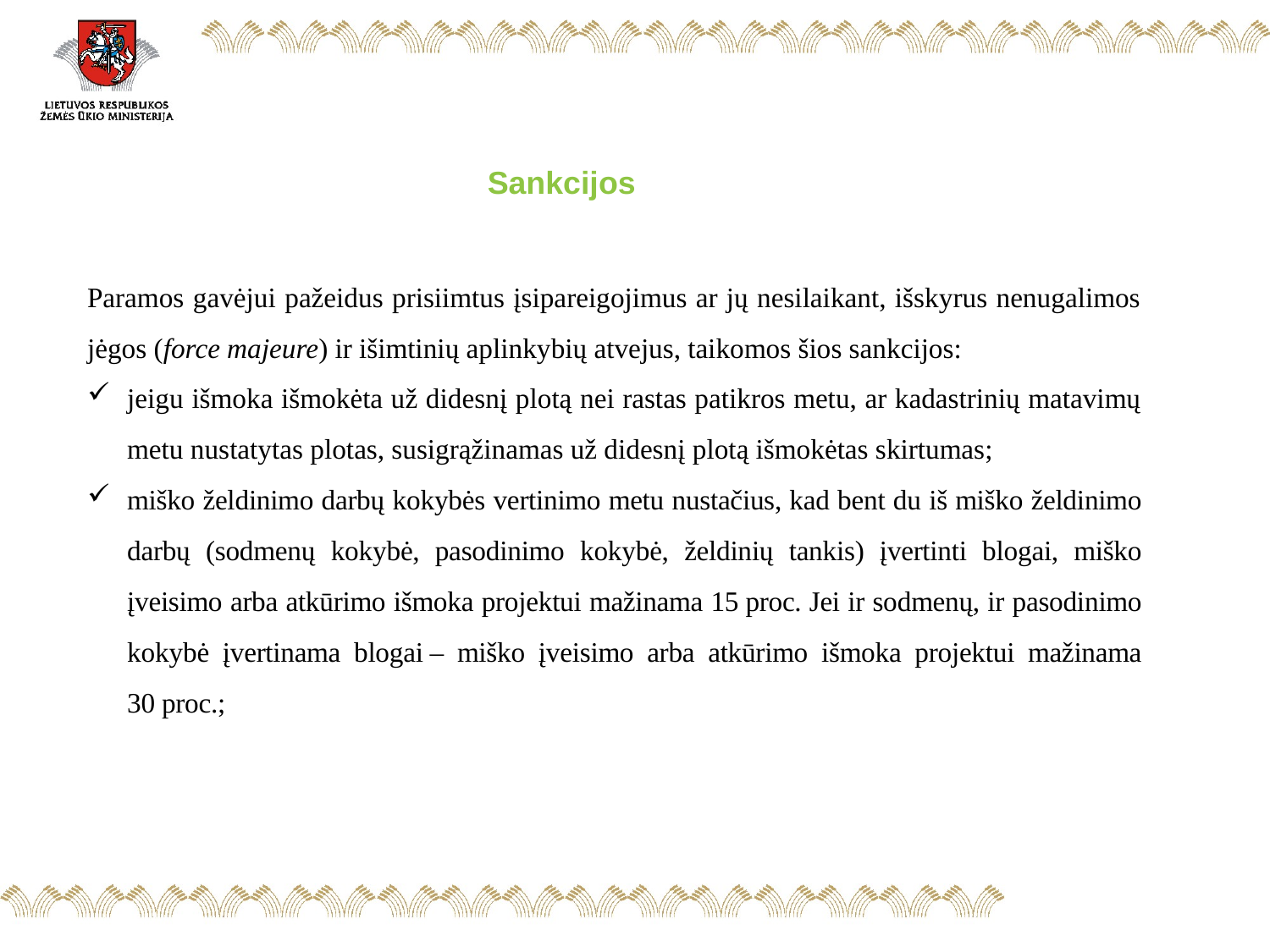

Sankcijos
Paramos gavėjui pažeidus prisiimtus įsipareigojimus ar jų nesilaikant, išskyrus nenugalimos jėgos (force majeure) ir išimtinių aplinkybių atvejus, taikomos šios sankcijos:
jeigu išmoka išmokėta už didesnį plotą nei rastas patikros metu, ar kadastrinių matavimų metu nustatytas plotas, susigrąžinamas už didesnį plotą išmokėtas skirtumas;
miško želdinimo darbų kokybės vertinimo metu nustačius, kad bent du iš miško želdinimo darbų (sodmenų kokybė, pasodinimo kokybė, želdinių tankis) įvertinti blogai, miško įveisimo arba atkūrimo išmoka projektui mažinama 15 proc. Jei ir sodmenų, ir pasodinimo kokybė įvertinama blogai – miško įveisimo arba atkūrimo išmoka projektui mažinama 30 proc.;